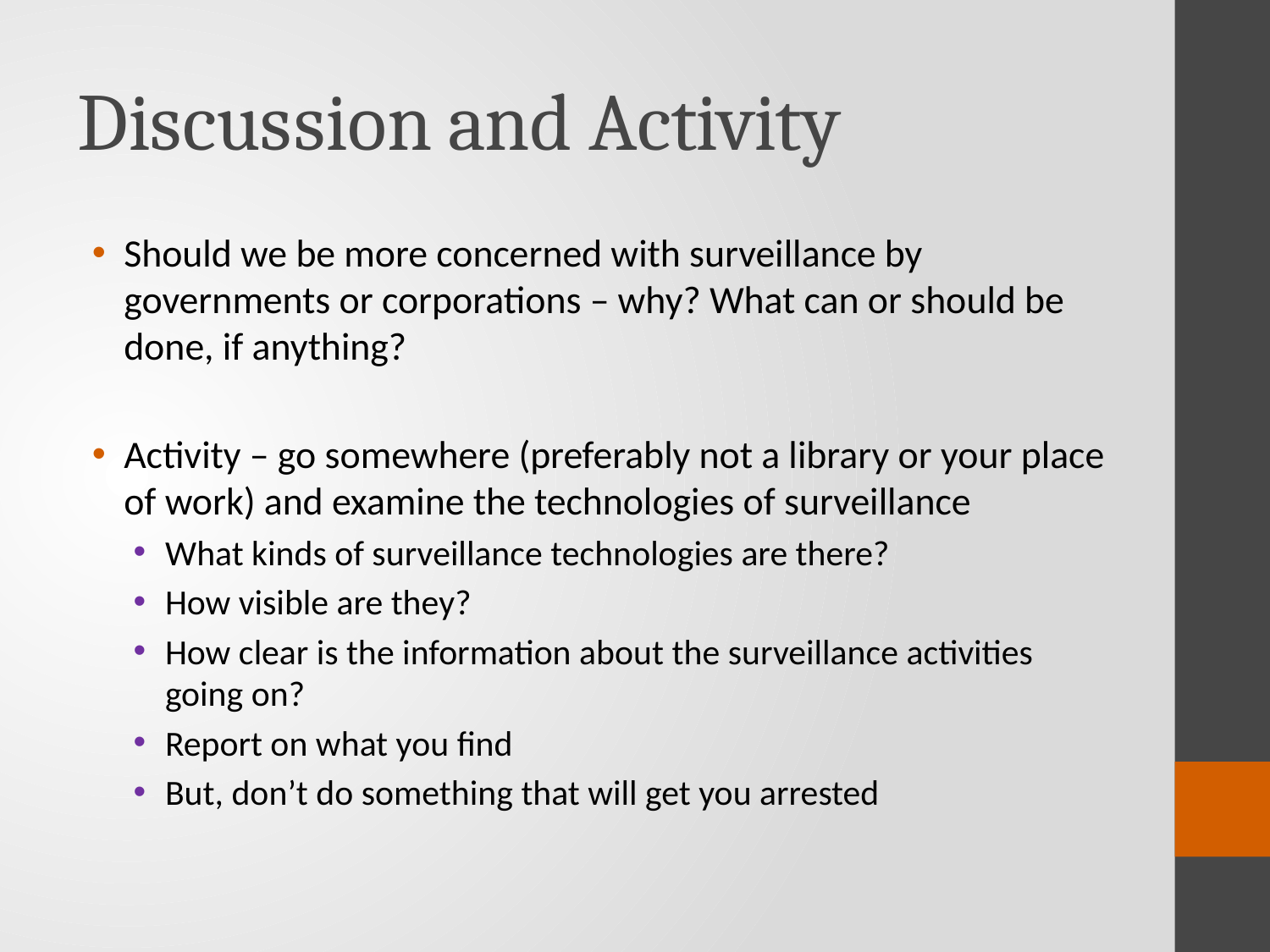

# Discussion and Activity
Should we be more concerned with surveillance by governments or corporations – why? What can or should be done, if anything?

Activity – go somewhere (preferably not a library or your place of work) and examine the technologies of surveillance
What kinds of surveillance technologies are there?
How visible are they?
How clear is the information about the surveillance activities going on?
Report on what you find
But, don’t do something that will get you arrested